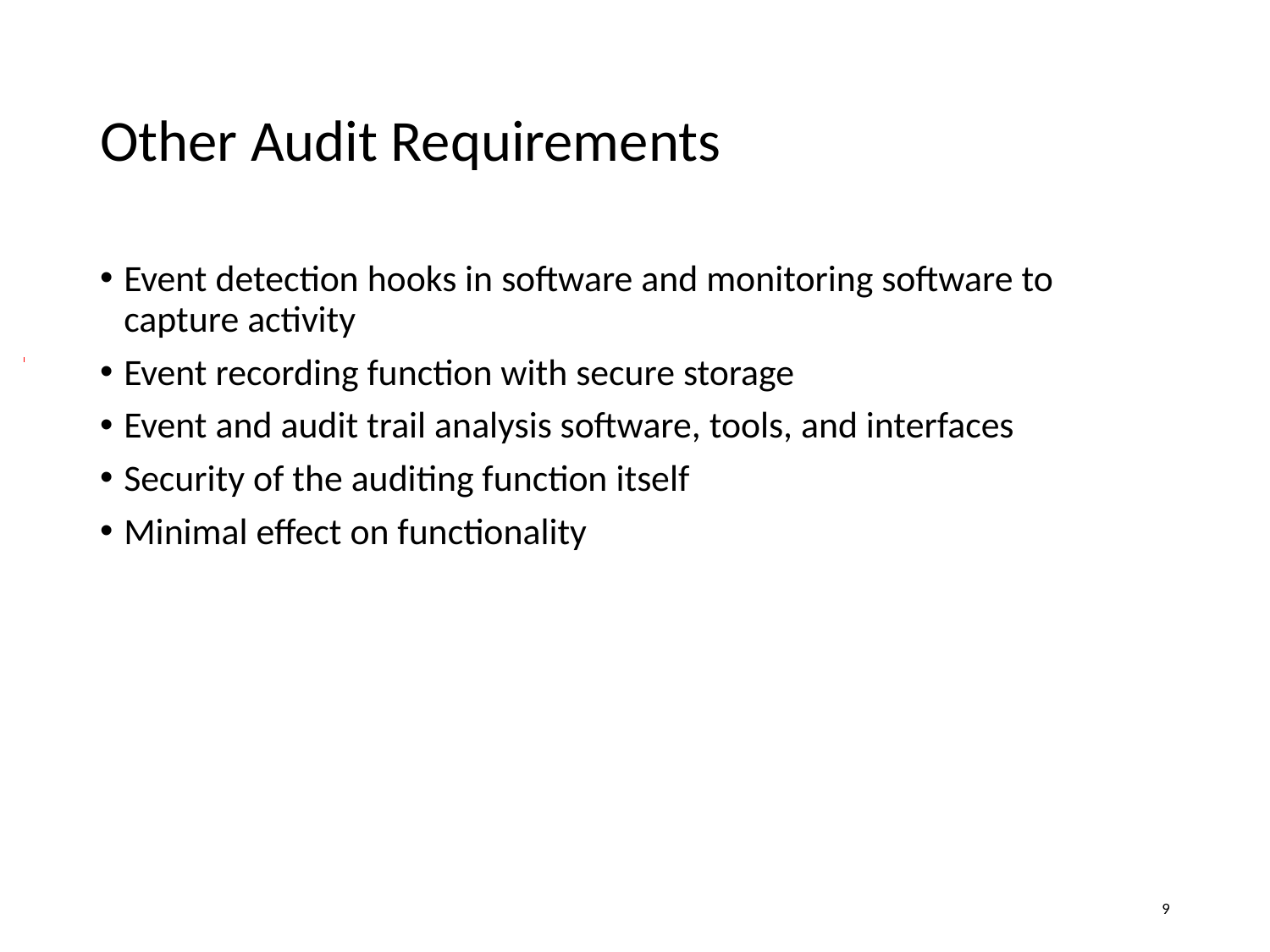

# Other Audit Requirements
Event detection hooks in software and monitoring software to capture activity
Event recording function with secure storage
Event and audit trail analysis software, tools, and interfaces
Security of the auditing function itself
Minimal effect on functionality

9